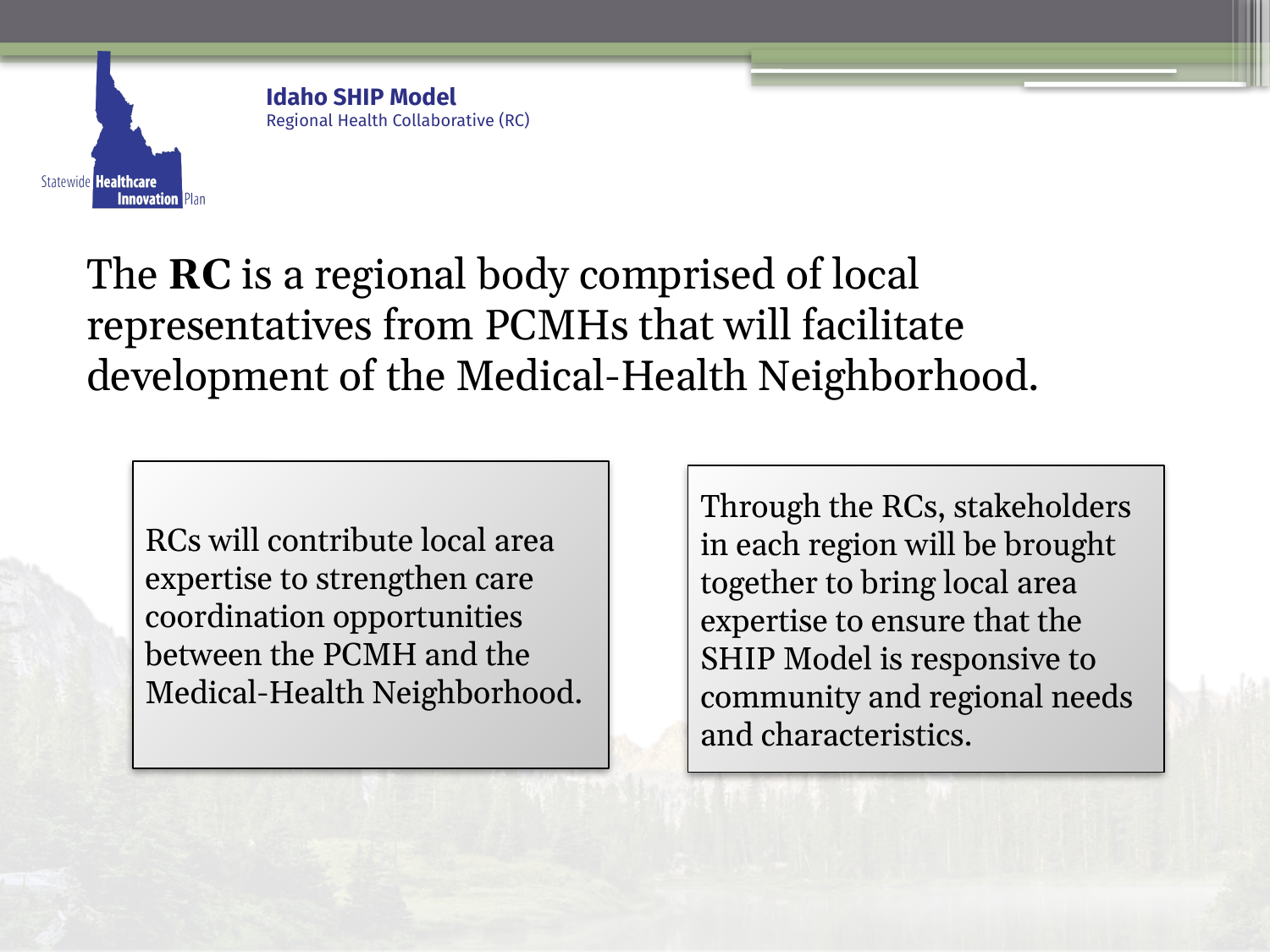

# Idaho SHIP Model Regional Health Collaborative (RC)
The RC is a regional body comprised of local representatives from PCMHs that will facilitate development of the Medical-Health Neighborhood.
RCs will contribute local area expertise to strengthen care coordination opportunities between the PCMH and the Medical-Health Neighborhood.
Through the RCs, stakeholders in each region will be brought together to bring local area expertise to ensure that the SHIP Model is responsive to community and regional needs and characteristics.